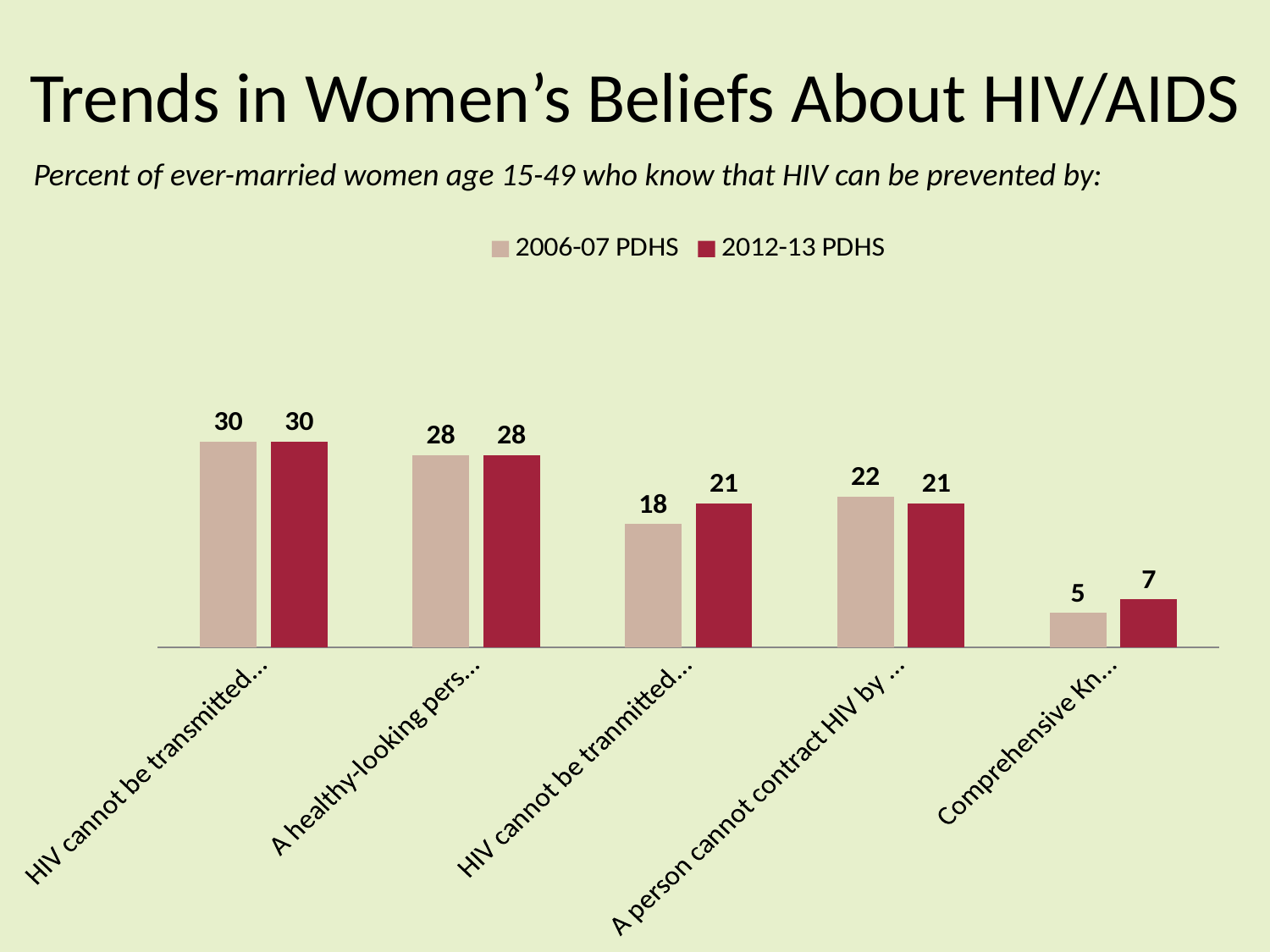

# Trends in Women’s Beliefs About HIV/AIDS
Percent of ever-married women age 15-49 who know that HIV can be prevented by:

### Chart

| Category | 2006-07 PDHS | 2012-13 PDHS |
|---|---|---|
| HIV cannot be transmitted by supernatural means | 30.0 | 30.0 |
| A healthy-looking person can have HIV | 28.0 | 28.0 |
| HIV cannot be tranmitted by mosquito bites | 18.0 | 21.0 |
| A person cannot contract HIV by sharing food with a person who has HIV | 22.0 | 21.0 |
| Comprehensive Knowledge* | 5.0 | 7.0 |